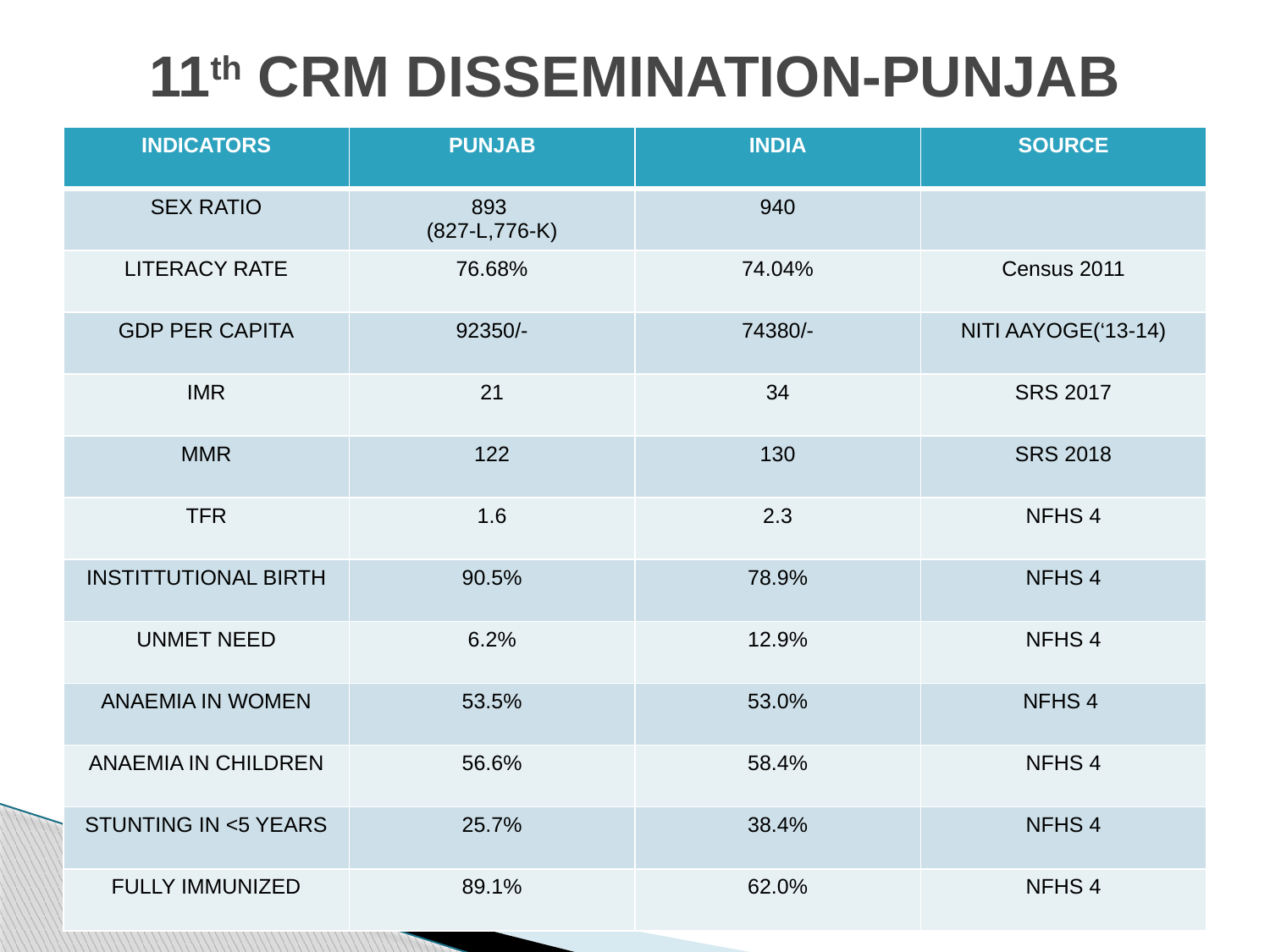

# 11th CRM DISSEMINATION-PUNJAB
| INDICATORS | PUNJAB | INDIA | SOURCE |
| --- | --- | --- | --- |
| SEX RATIO | 893 (827-L,776-K) | 940 |  |
| LITERACY RATE | 76.68% | 74.04% | Census 2011 |
| GDP PER CAPITA | 92350/- | 74380/- | NITI AAYOGE(‘13-14) |
| IMR | 21 | 34 | SRS 2017 |
| MMR | 122 | 130 | SRS 2018 |
| TFR | 1.6 | 2.3 | NFHS 4 |
| INSTITTUTIONAL BIRTH | 90.5% | 78.9% | NFHS 4 |
| UNMET NEED | 6.2% | 12.9% | NFHS 4 |
| ANAEMIA IN WOMEN | 53.5% | 53.0% | NFHS 4 |
| ANAEMIA IN CHILDREN | 56.6% | 58.4% | NFHS 4 |
| STUNTING IN <5 YEARS | 25.7% | 38.4% | NFHS 4 |
| FULLY IMMUNIZED | 89.1% | 62.0% | NFHS 4 |